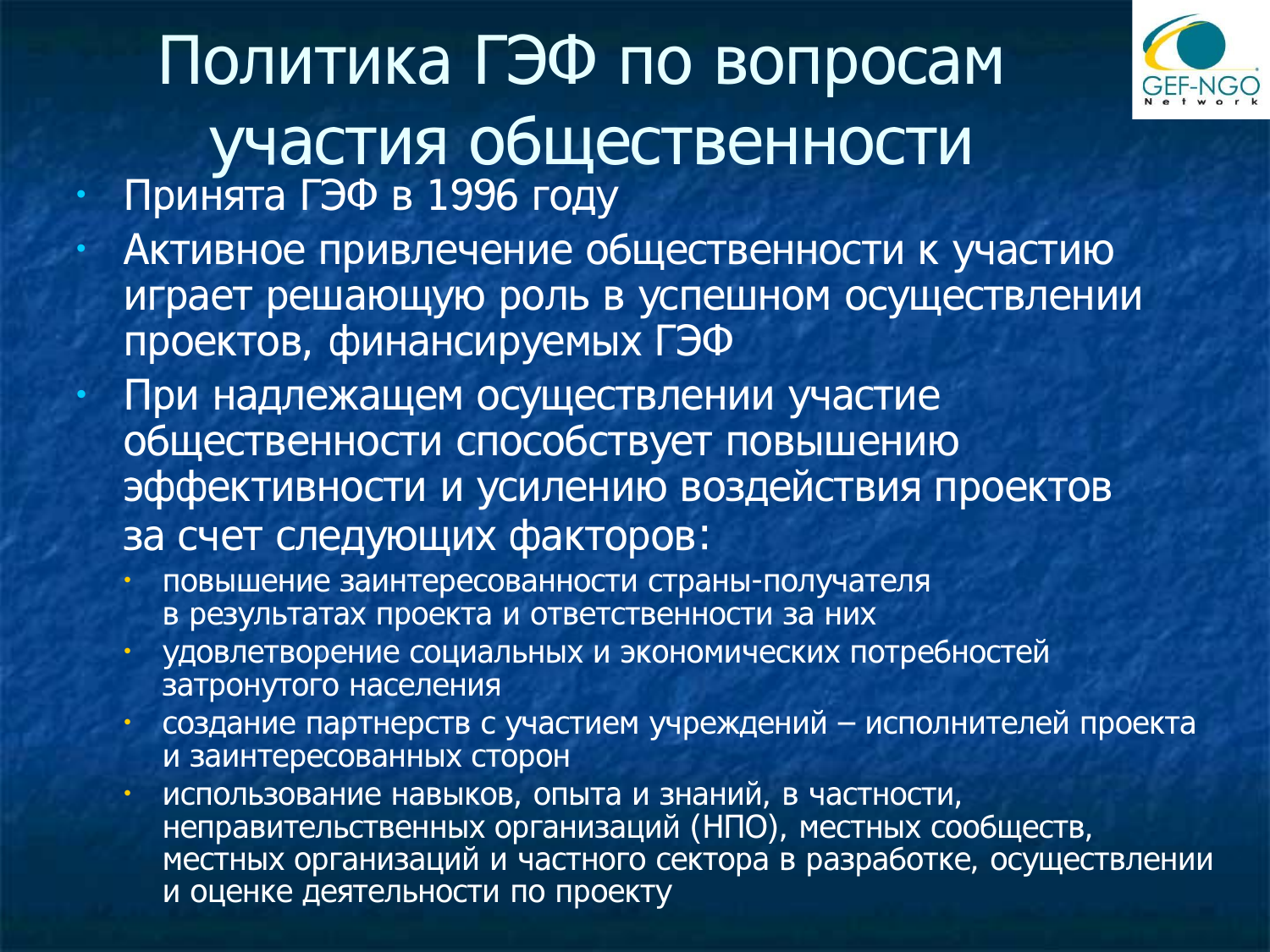

# Политика ГЭФ по вопросам участия общественности
Принята ГЭФ в 1996 году
Активное привлечение общественности к участию играет решающую роль в успешном осуществлении проектов, финансируемых ГЭФ
При надлежащем осуществлении участие общественности способствует повышению эффективности и усилению воздействия проектов
за счет следующих факторов:
повышение заинтересованности страны-получателя
в результатах проекта и ответственности за них
удовлетворение социальных и экономических потребностей затронутого населения
создание партнерств с участием учреждений – исполнителей проекта
и заинтересованных сторон
использование навыков, опыта и знаний, в частности, неправительственных организаций (НПО), местных сообществ, местных организаций и частного сектора в разработке, осуществлении и оценке деятельности по проекту